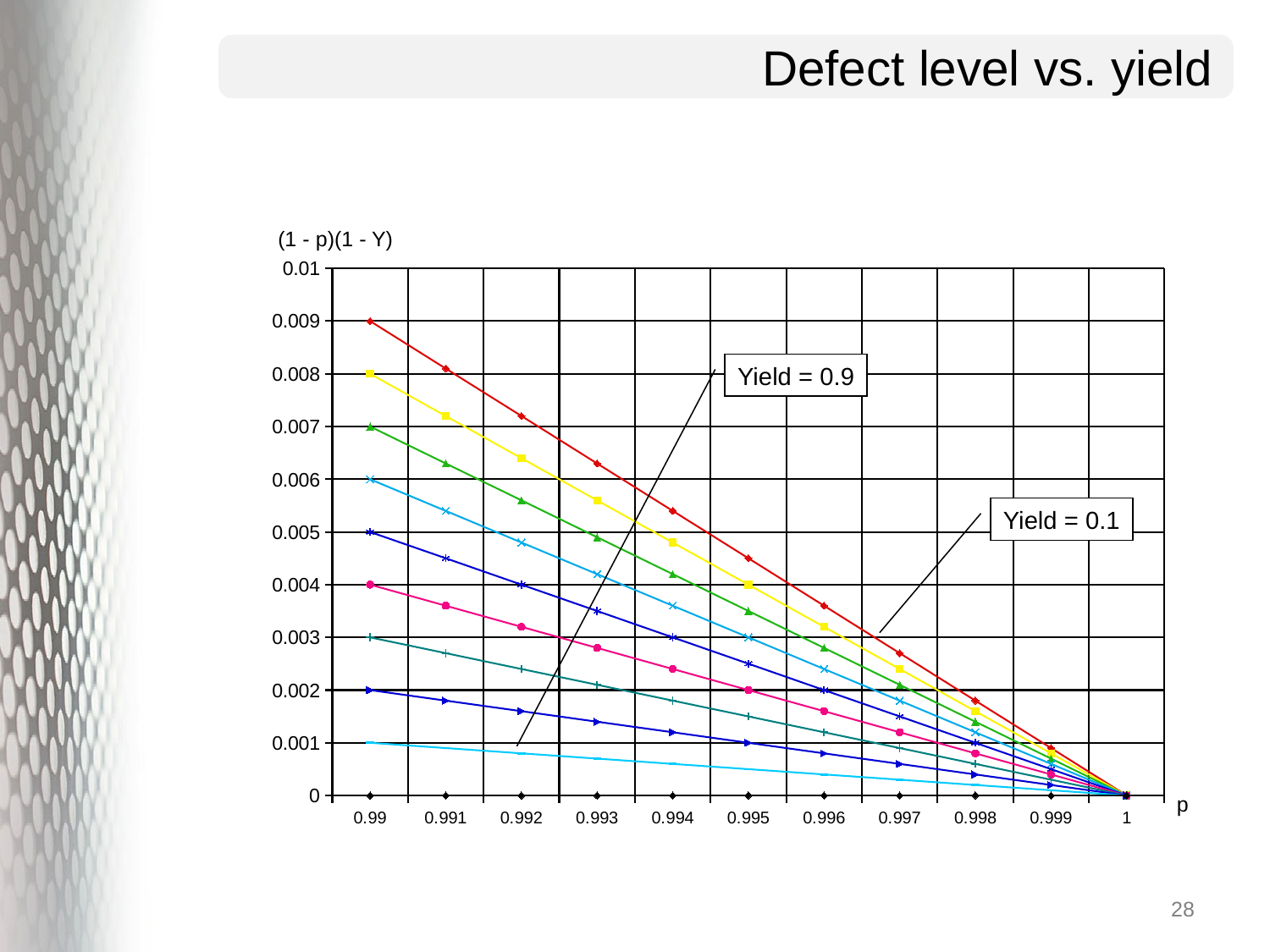

# Defect level vs. yield
(1 - p)(1 - Y)

### Chart

| Category |  |  |  |  |  |  |  |  |  |  |
|---|---|---|---|---|---|---|---|---|---|---|
| 0.99 | 0.009 | 0.008 | 0.007 | 0.006 | 0.005 | 0.004 | 0.003 | 0.002 | 0.001 | 0.0 |
| 0.991 | 0.0081 | 0.0072 | 0.0063 | 0.0054 | 0.0045 | 0.0036 | 0.0027 | 0.0018 | 0.0009 | 0.0 |
| 0.992 | 0.0072 | 0.0064 | 0.0056 | 0.0048 | 0.004 | 0.0032 | 0.0024 | 0.0016 | 0.0008 | 0.0 |
| 0.993 | 0.0063 | 0.0056 | 0.0049 | 0.0042 | 0.0035 | 0.0028 | 0.0021 | 0.0014 | 0.0007 | 0.0 |
| 0.994 | 0.0054 | 0.0048 | 0.0042 | 0.0036 | 0.003 | 0.0024 | 0.0018 | 0.0012 | 0.0006 | 0.0 |
| 0.995 | 0.0045 | 0.004 | 0.0035 | 0.003 | 0.0025 | 0.002 | 0.0015 | 0.001 | 0.0005 | 0.0 |
| 0.996 | 0.0036 | 0.0032 | 0.0028 | 0.0024 | 0.002 | 0.0016 | 0.0012 | 0.0008 | 0.0004 | 0.0 |
| 0.997 | 0.0027 | 0.0024 | 0.0021 | 0.0018 | 0.0015 | 0.0012 | 0.0009 | 0.0006 | 0.0003 | 0.0 |
| 0.998 | 0.0018 | 0.0016 | 0.0014 | 0.0012 | 0.001 | 0.0008 | 0.0006 | 0.0004 | 0.0002 | 0.0 |
| 0.999 | 0.0009 | 0.0008 | 0.0007 | 0.0006 | 0.0005 | 0.0004 | 0.0003 | 0.0002 | 0.0001 | 0.0 |
| 1.0 | 0.0 | 0.0 | 0.0 | 0.0 | 0.0 | 0.0 | 0.0 | 0.0 | 0.0 | 0.0 |
Yield = 0.9
Yield = 0.1
p